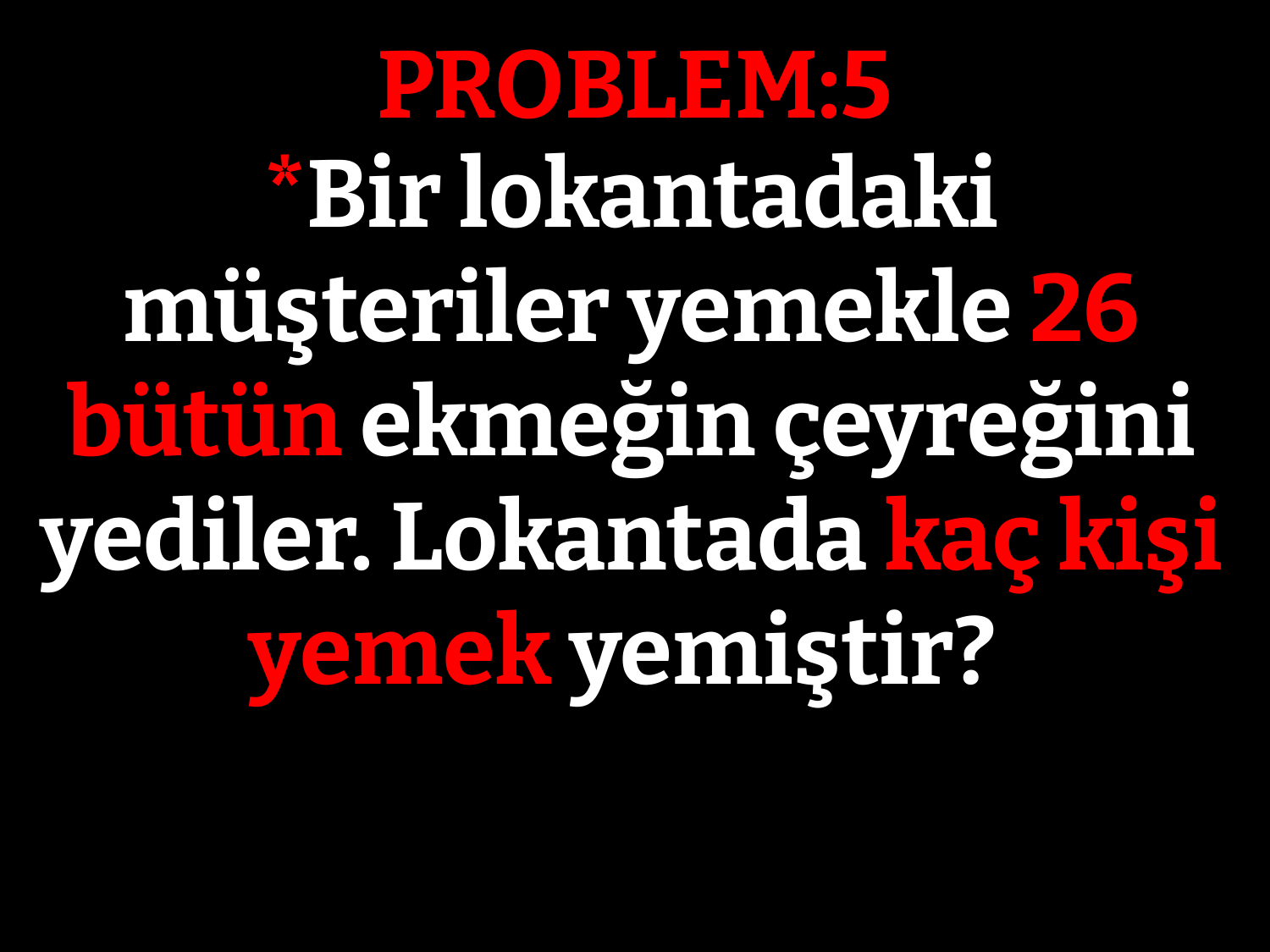

PROBLEM:5
*Bir lokantadaki müşteriler yemekle 26 bütün ekmeğin çeyreğini yediler. Lokantada kaç kişi yemek yemiştir?